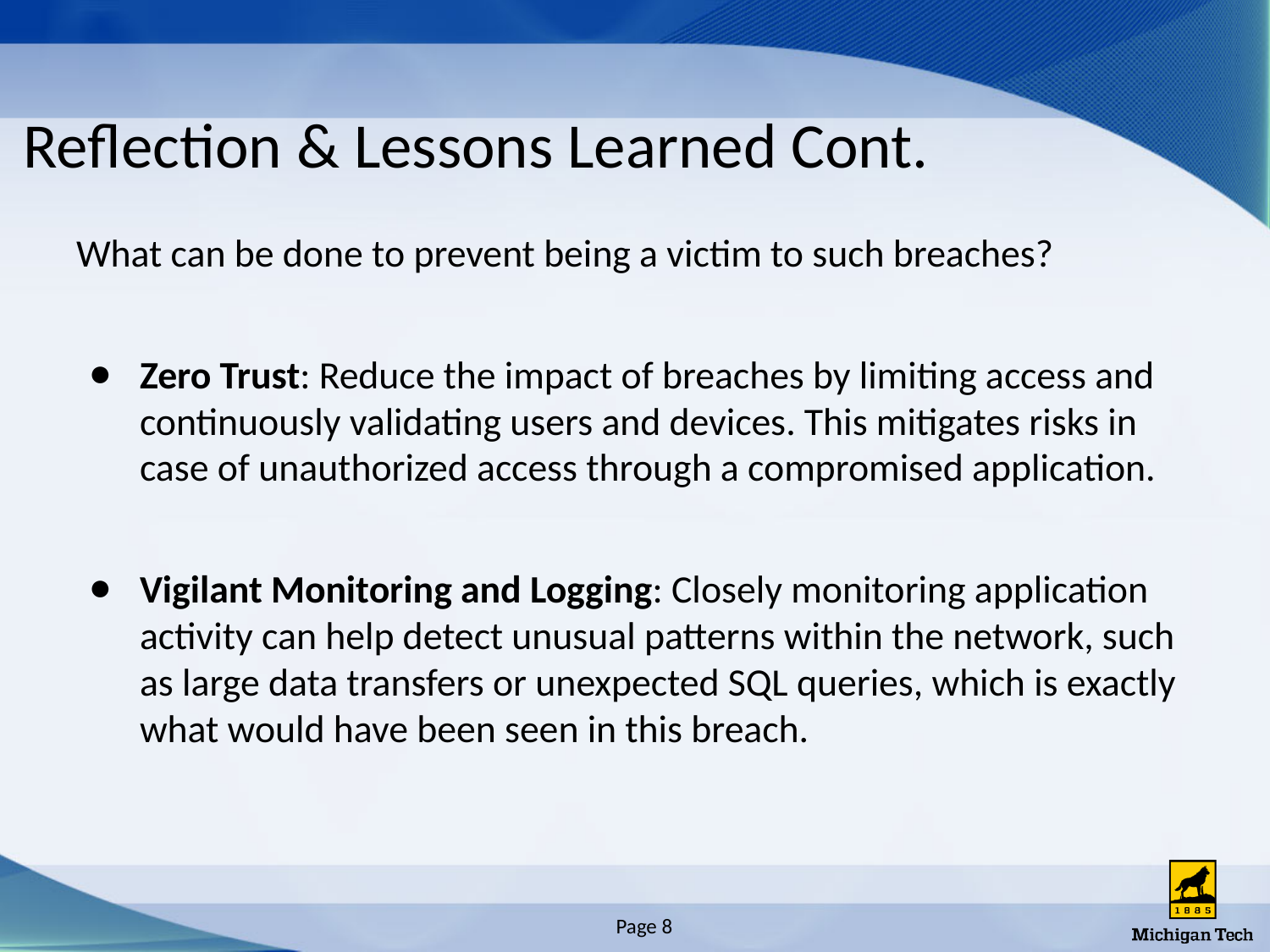

# Reflection & Lessons Learned Cont.
What can be done to prevent being a victim to such breaches?

Zero Trust: Reduce the impact of breaches by limiting access and continuously validating users and devices. This mitigates risks in case of unauthorized access through a compromised application.

Vigilant Monitoring and Logging: Closely monitoring application activity can help detect unusual patterns within the network, such as large data transfers or unexpected SQL queries, which is exactly what would have been seen in this breach.